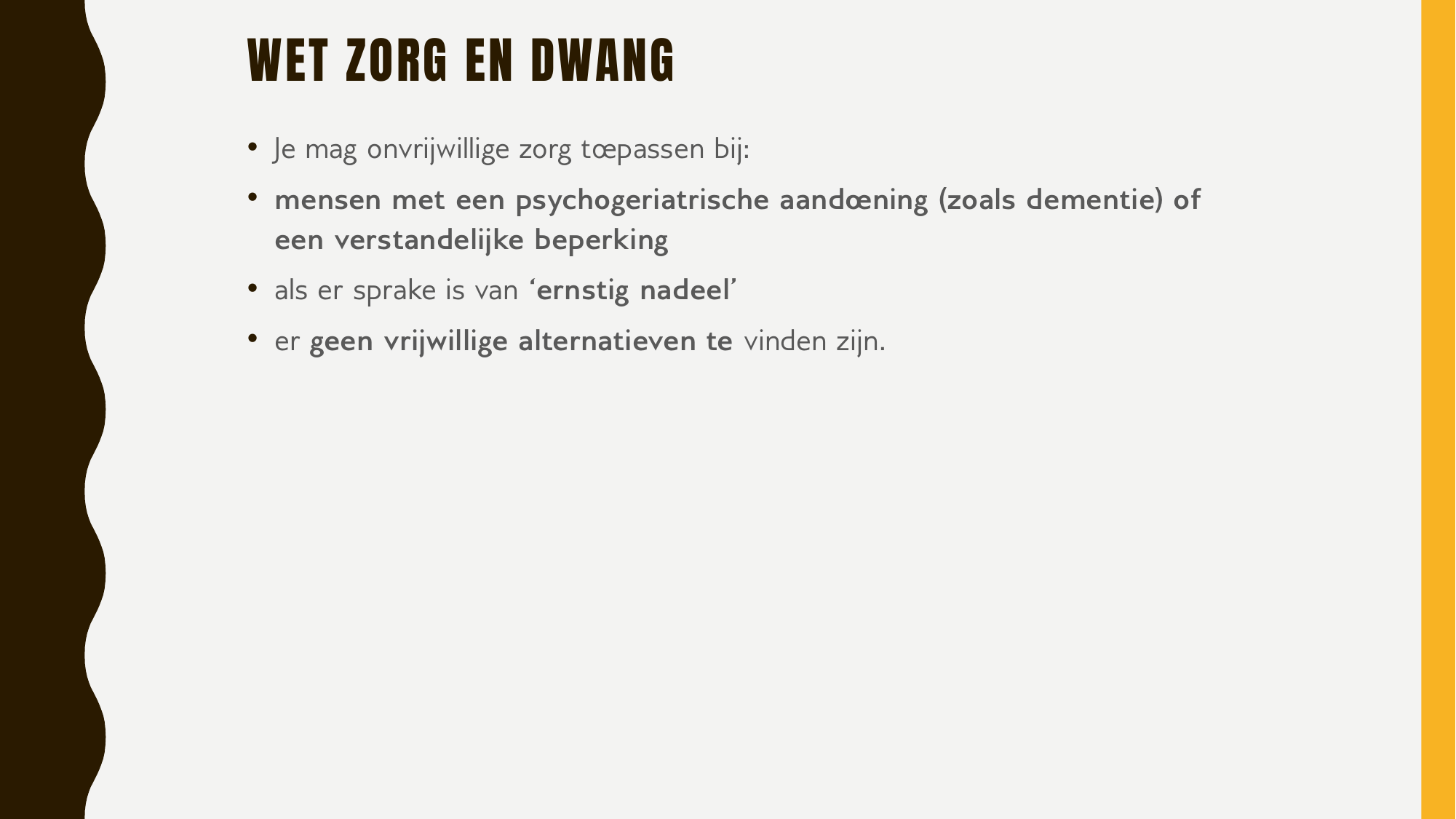

# Wet zorg en dwang
Je mag onvrijwillige zorg toepassen bij:
mensen met een psychogeriatrische aandoening (zoals dementie) of een verstandelijke beperking
als er sprake is van ‘ernstig nadeel’
er geen vrijwillige alternatieven te vinden zijn.